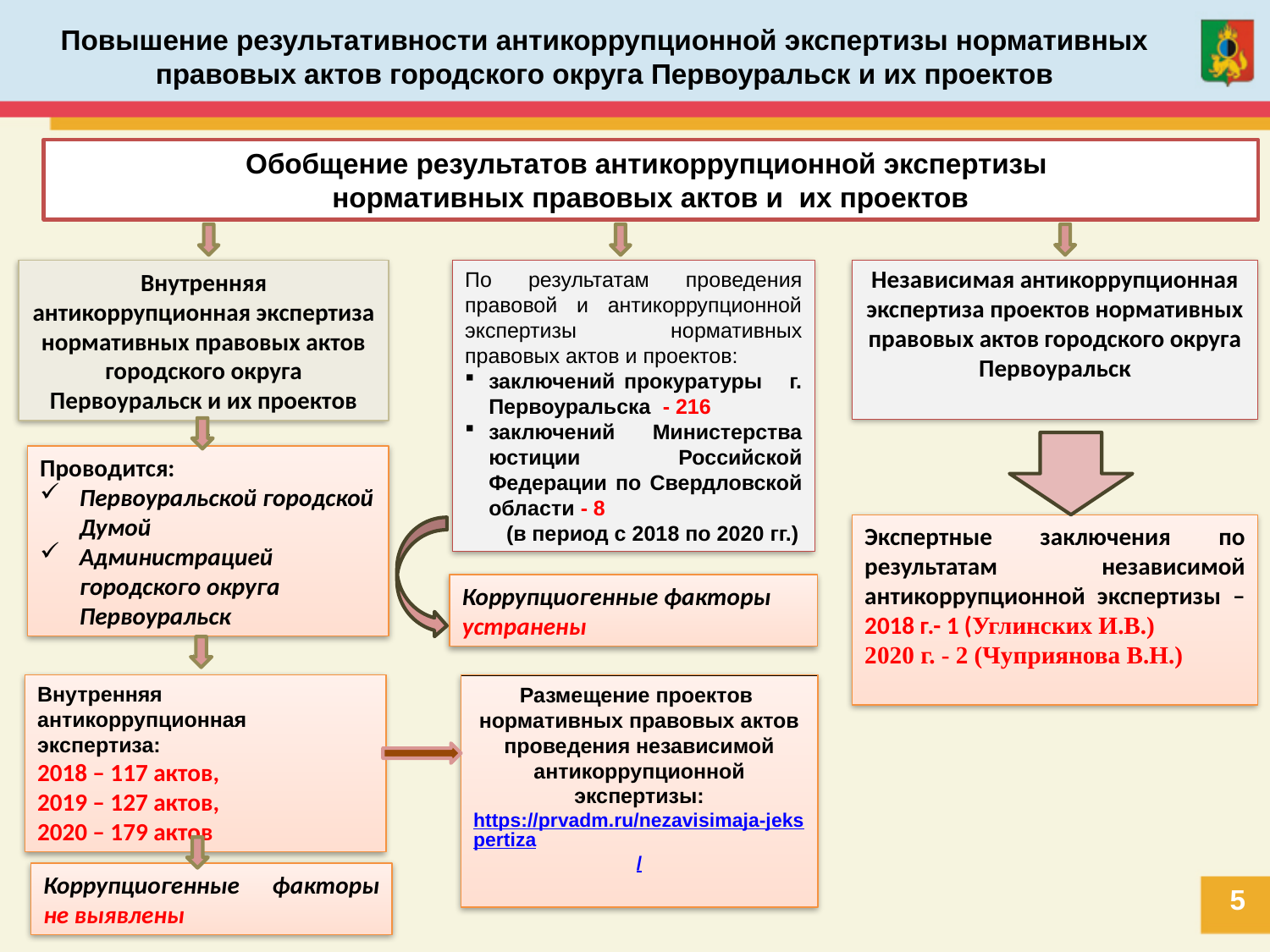

Повышение результативности антикоррупционной экспертизы нормативных правовых актов городского округа Первоуральск и их проектов

Обобщение результатов антикоррупционной экспертизы
нормативных правовых актов и  их проектов

По результатам проведения правовой и антикоррупционной экспертизы нормативных правовых актов и проектов:
заключений прокуратуры   г. Первоуральска  - 216
заключений Министерства юстиции Российской Федерации по Свердловской области - 8
       (в период с 2018 по 2020 гг.)
Внутренняя антикоррупционная экспертиза нормативных правовых актов городского округа Первоуральск и их проектов
Независимая антикоррупционная экспертиза проектов нормативных правовых актов городского округа Первоуральск

Проводится:
Первоуральской городской Думой
Администрацией городского округа Первоуральск
Экспертные заключения по результатам независимой антикоррупционной экспертизы – 2018 г.- 1 (Углинских И.В.)
2020 г. - 2 (Чуприянова В.Н.)

Коррупциогенные факторы устранены

Внутренняя антикоррупционная экспертиза:
2018 – 117 актов,
2019 – 127 актов,
2020 – 179 актов
Размещение проектов  нормативных правовых актов проведения независимой антикоррупционной экспертизы:
https://prvadm.ru/nezavisimaja-jekspertiza/

Коррупциогенные факторы не выявлены
5